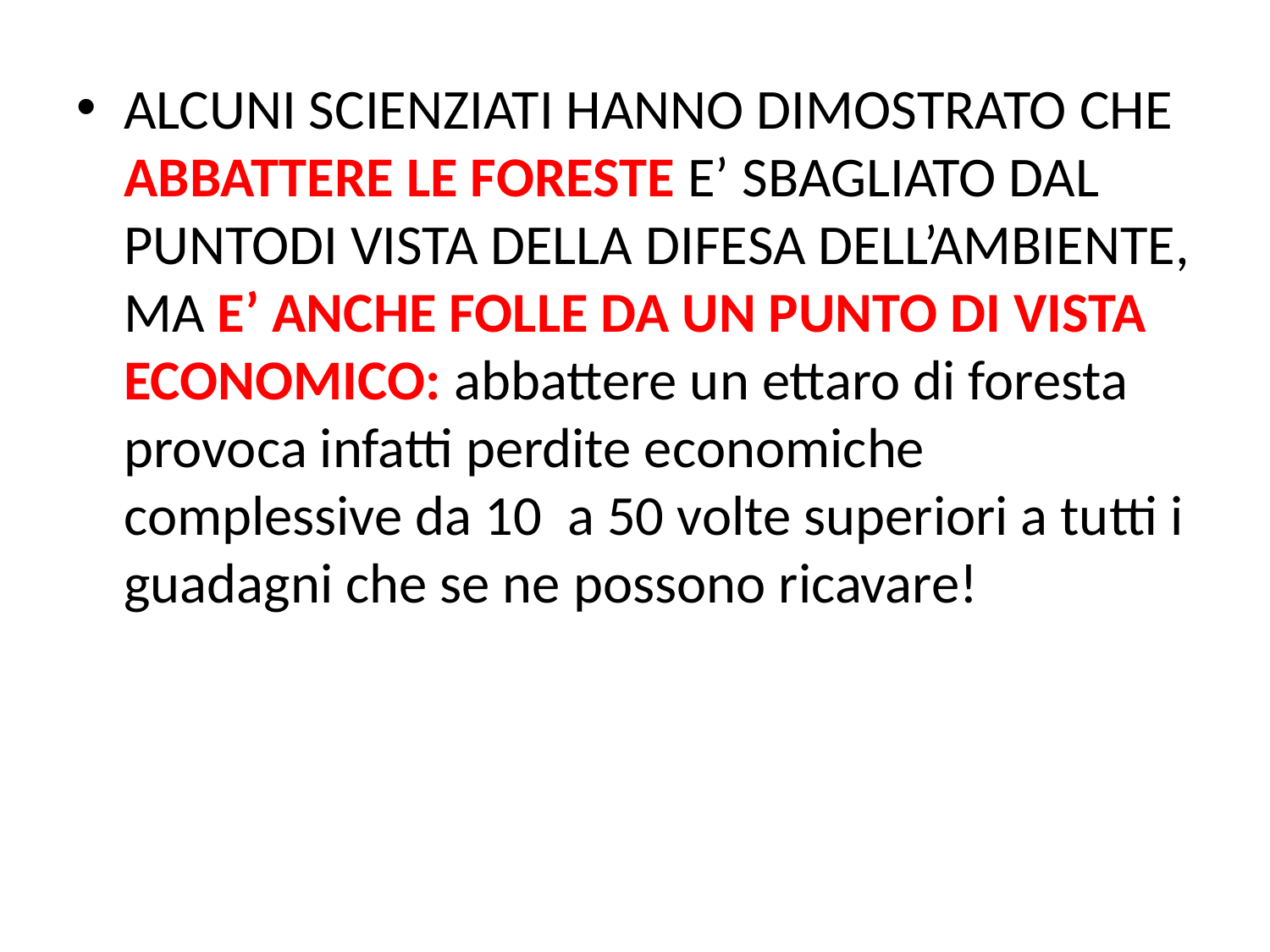

ALCUNI SCIENZIATI HANNO DIMOSTRATO CHE ABBATTERE LE FORESTE E’ SBAGLIATO DAL PUNTODI VISTA DELLA DIFESA DELL’AMBIENTE, MA E’ ANCHE FOLLE DA UN PUNTO DI VISTA ECONOMICO: abbattere un ettaro di foresta provoca infatti perdite economiche complessive da 10  a 50 volte superiori a tutti i guadagni che se ne possono ricavare!